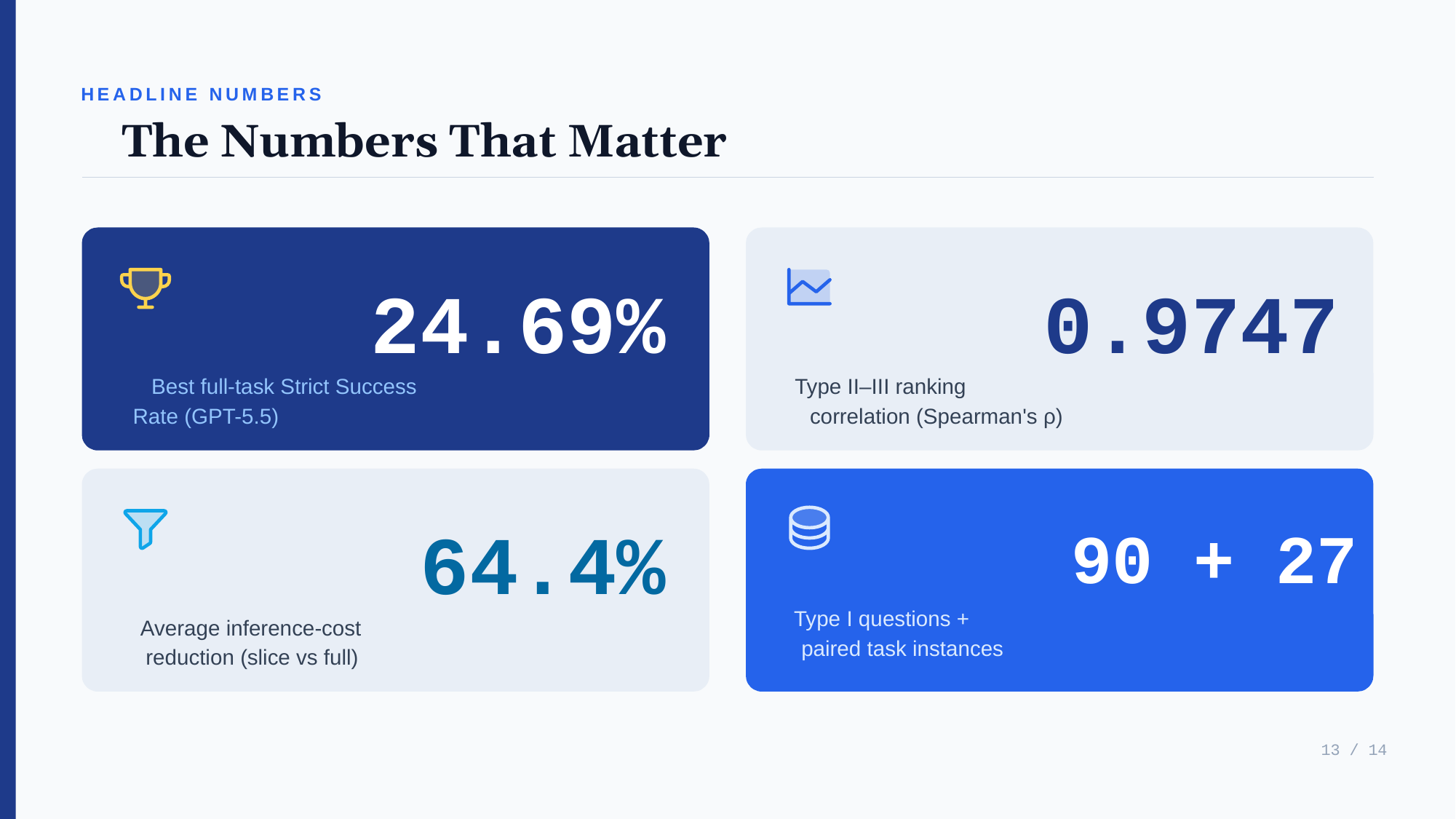

HEADLINE NUMBERS
The Numbers That Matter

24.69%
Best full-task Strict Success
Rate (GPT-5.5)

0.9747
Type II–III ranking
correlation (Spearman's ρ)

64.4%
Average inference-cost
reduction (slice vs full)

90 + 27
Type I questions +
paired task instances
13 / 14